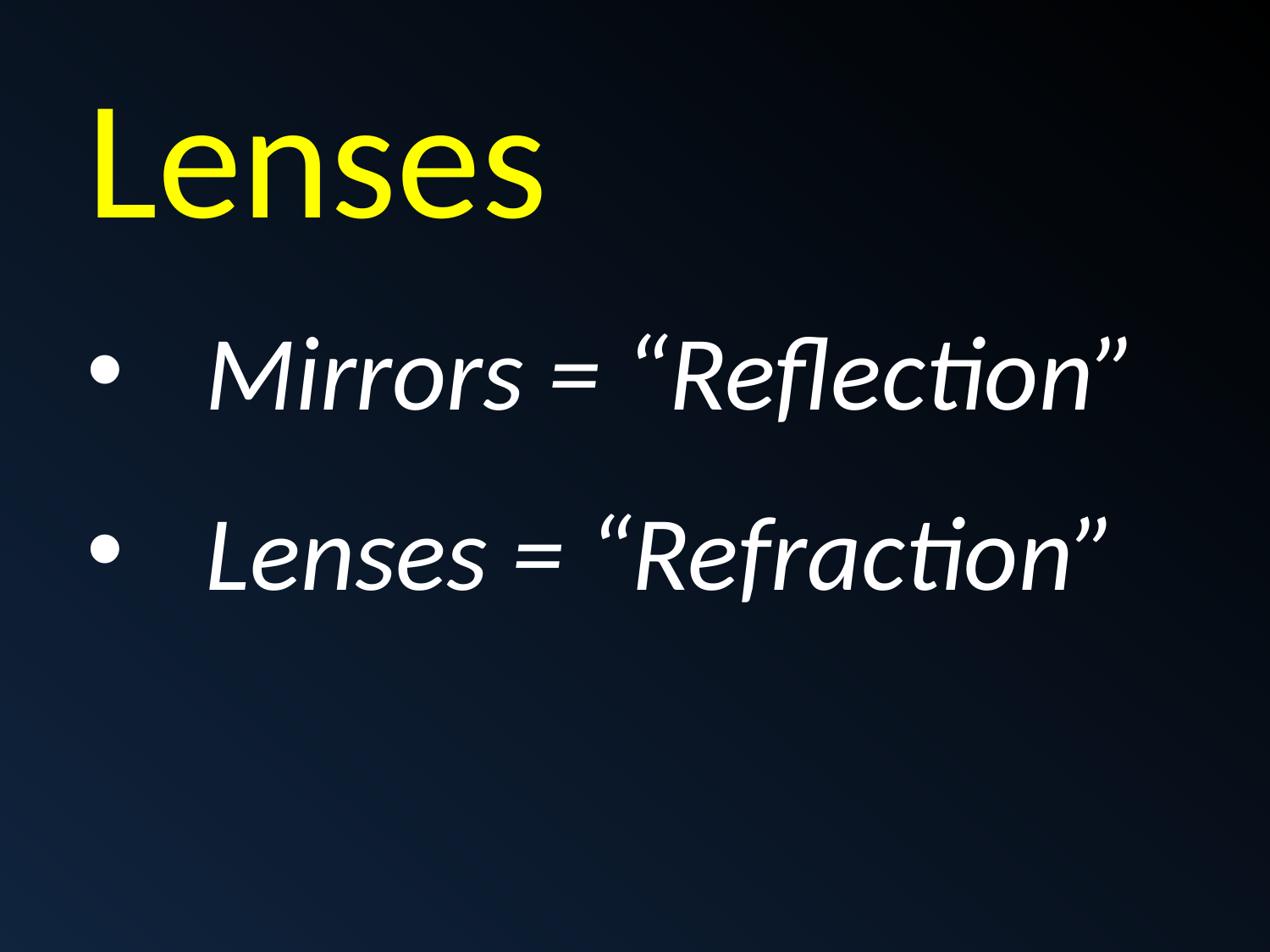

Lenses
Mirrors = “Reflection”
Lenses = “Refraction”